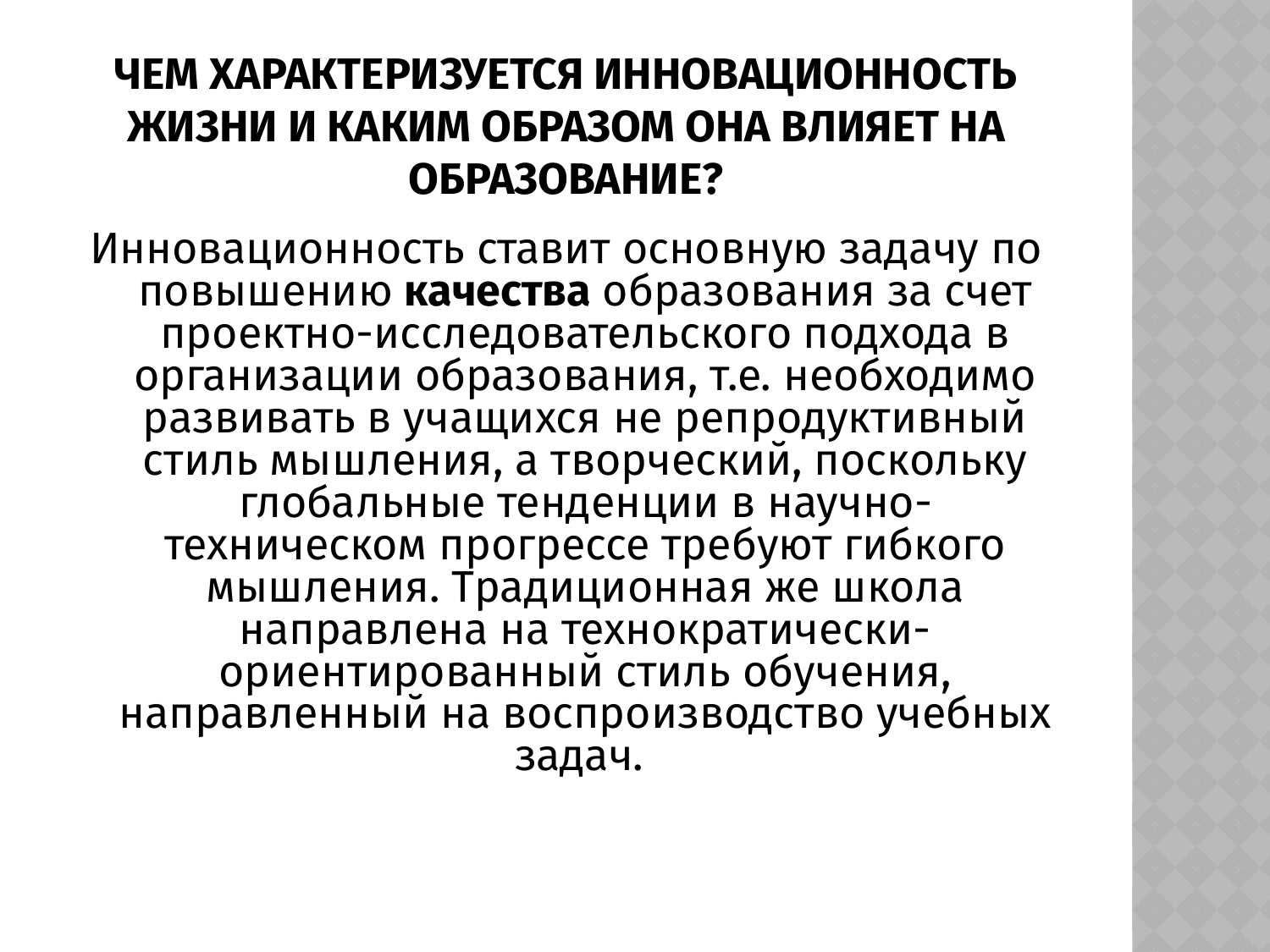

# Чем характеризуется инновационность жизни и каким образом она влияет на образование?
Инновационность ставит основную задачу по повышению качества образования за счет проектно-исcледовательского подхода в организации образования, т.е. необходимо развивать в учащихся не репродуктивный стиль мышления, а творческий, поскольку глобальные тенденции в научно-техническом прогрессе требуют гибкого мышления. Традиционная же школа направлена на технократически-ориентированный стиль обучения, направленный на воспроизводство учебных задач.
21